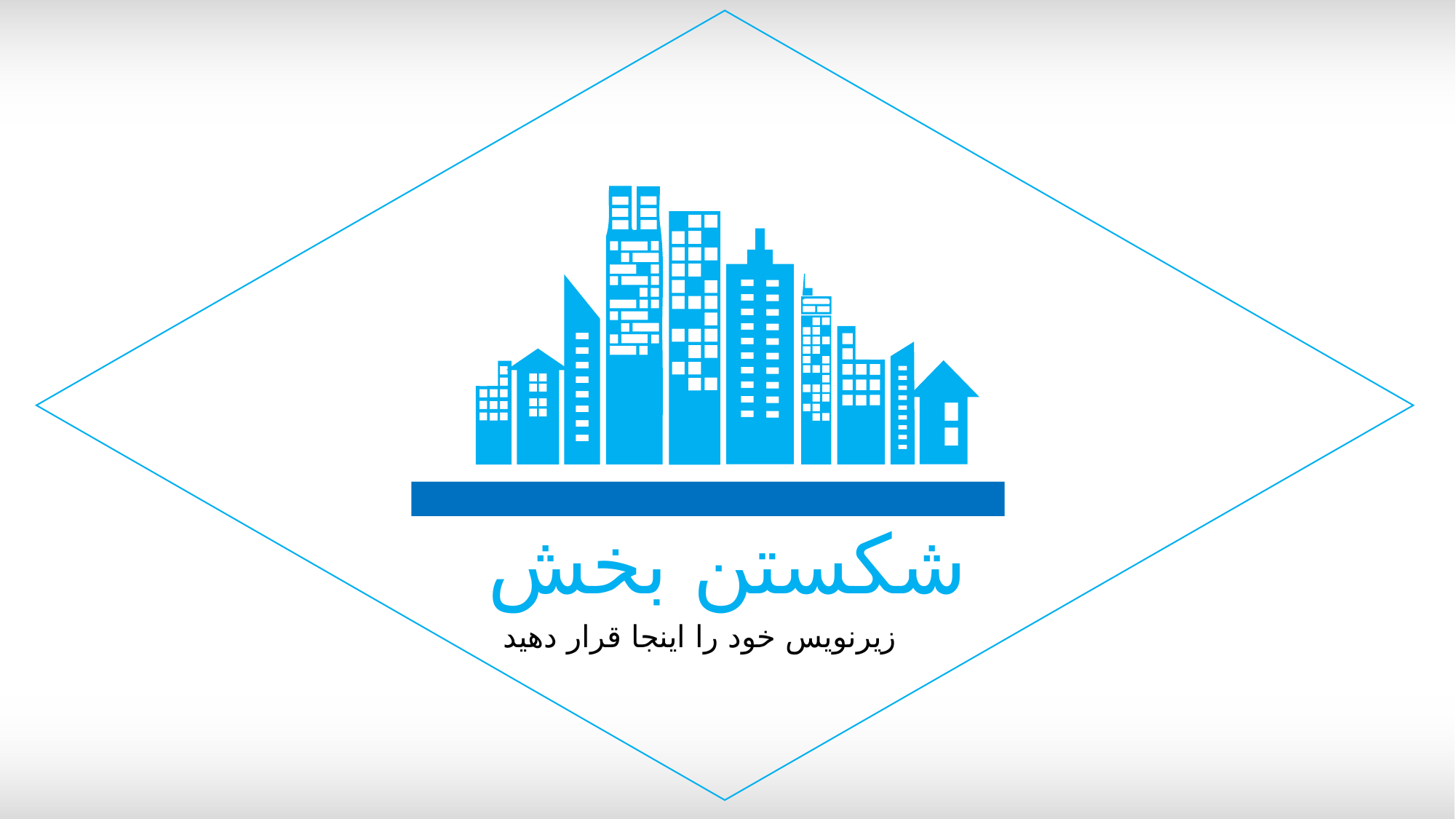

شکستن بخش

زیرنویس خود را اینجا قرار دهید